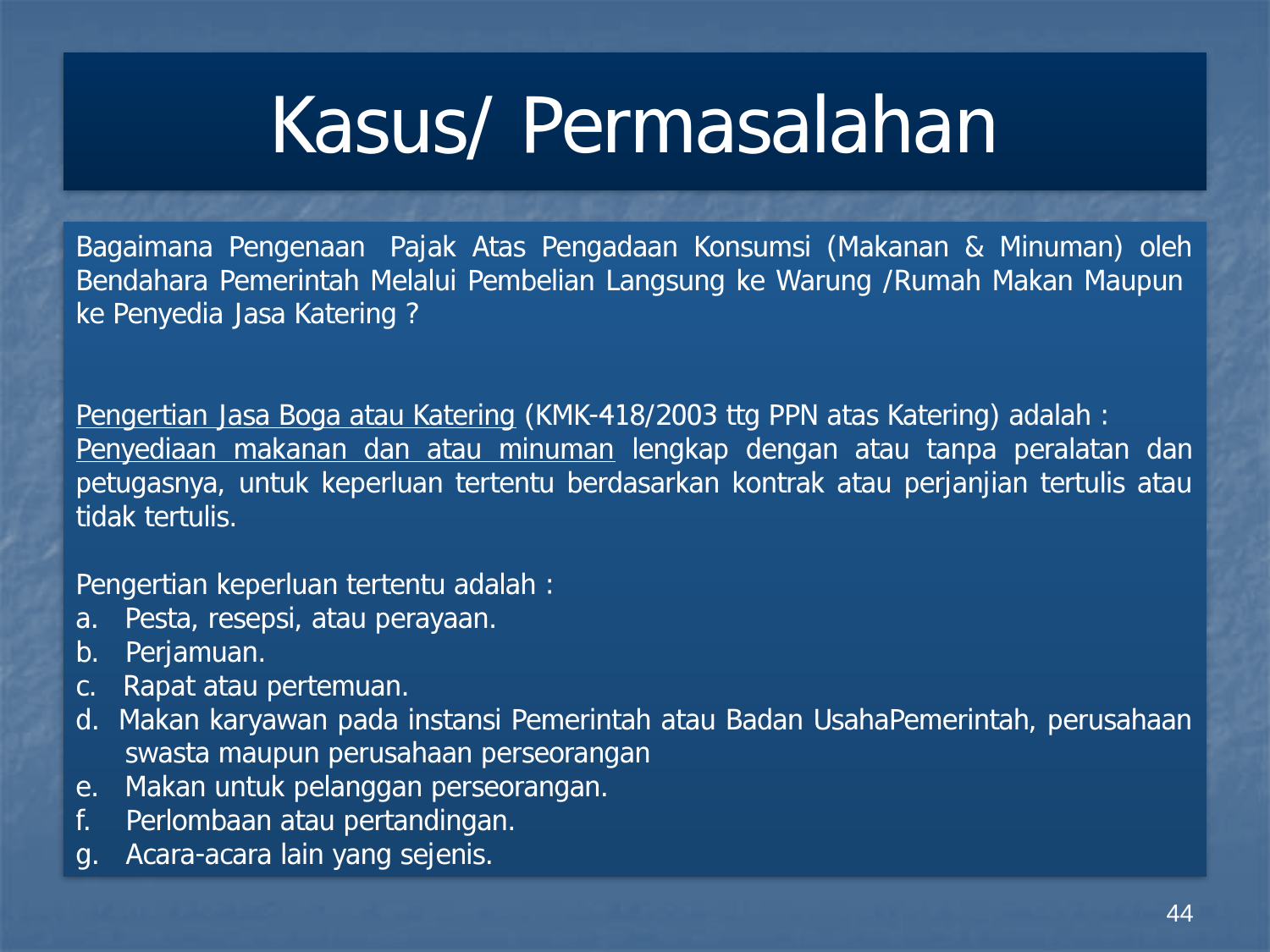

# Kasus/ Permasalahan
Bagaimana Pengenaan  Pajak Atas Pengadaan Konsumsi (Makanan & Minuman) oleh Bendahara Pemerintah Melalui Pembelian Langsung ke Warung /Rumah Makan Maupun  ke Penyedia Jasa Katering ?

Pengertian Jasa Boga atau Katering (KMK-418/2003 ttg PPN atas Katering) adalah :
Penyediaan makanan dan atau minuman lengkap dengan atau tanpa peralatan dan petugasnya, untuk keperluan tertentu berdasarkan kontrak atau perjanjian tertulis atau tidak tertulis.

Pengertian keperluan tertentu adalah :
a.   Pesta, resepsi, atau perayaan.
b.   Perjamuan.
c.   Rapat atau pertemuan.
d.  Makan karyawan pada instansi Pemerintah atau Badan UsahaPemerintah, perusahaan swasta maupun perusahaan perseorangan
e.   Makan untuk pelanggan perseorangan.
f.    Perlombaan atau pertandingan.
g.   Acara-acara lain yang sejenis.
44